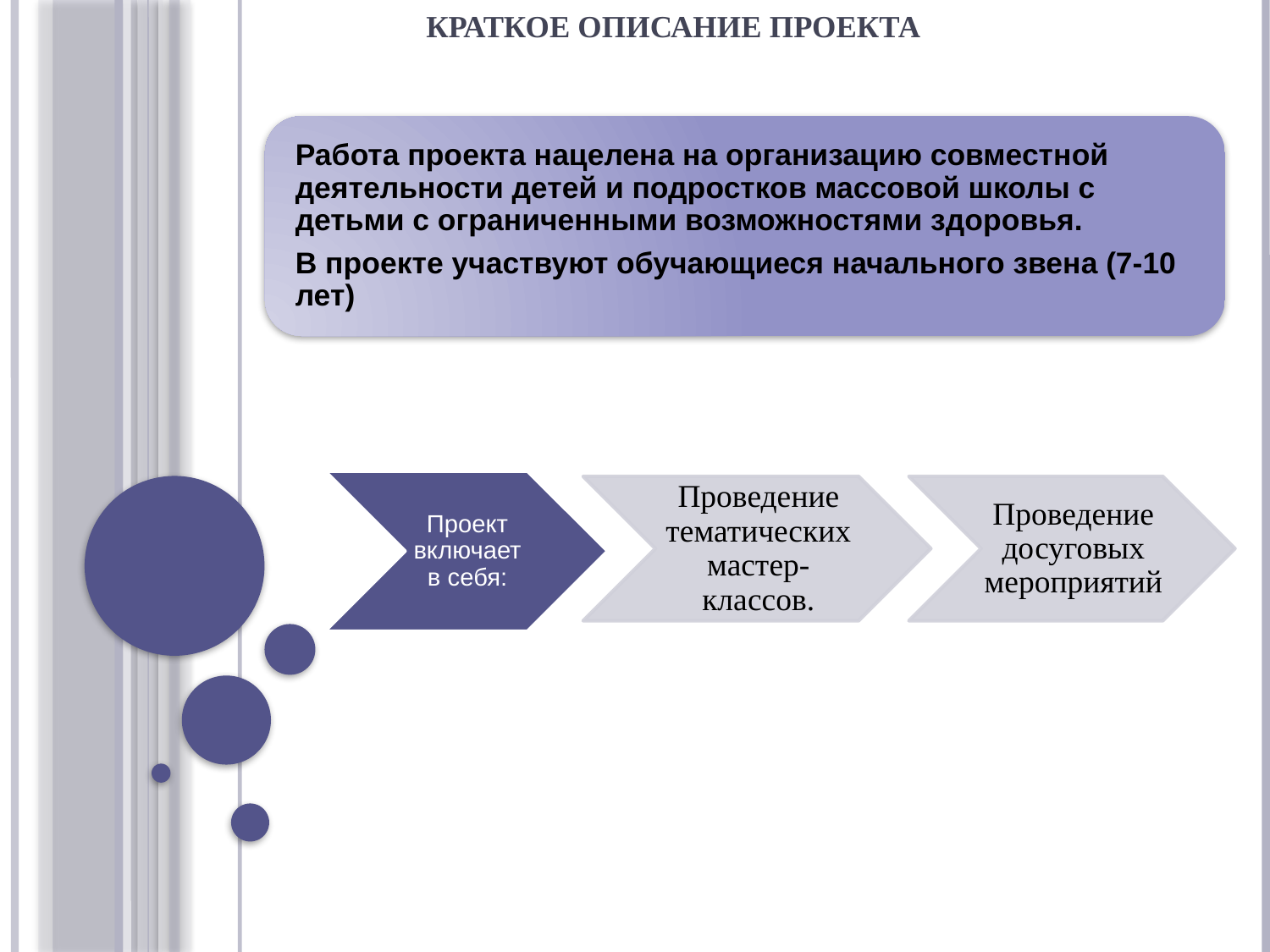

# Краткое описание проекта
Работа проекта нацелена на организацию совместной деятельности детей и подростков массовой школы с детьми с ограниченными возможностями здоровья.
В проекте участвуют обучающиеся начального звена (7-10 лет)
Проект включает в себя:
Проведение тематических мастер-классов.
Проведение досуговых мероприятий